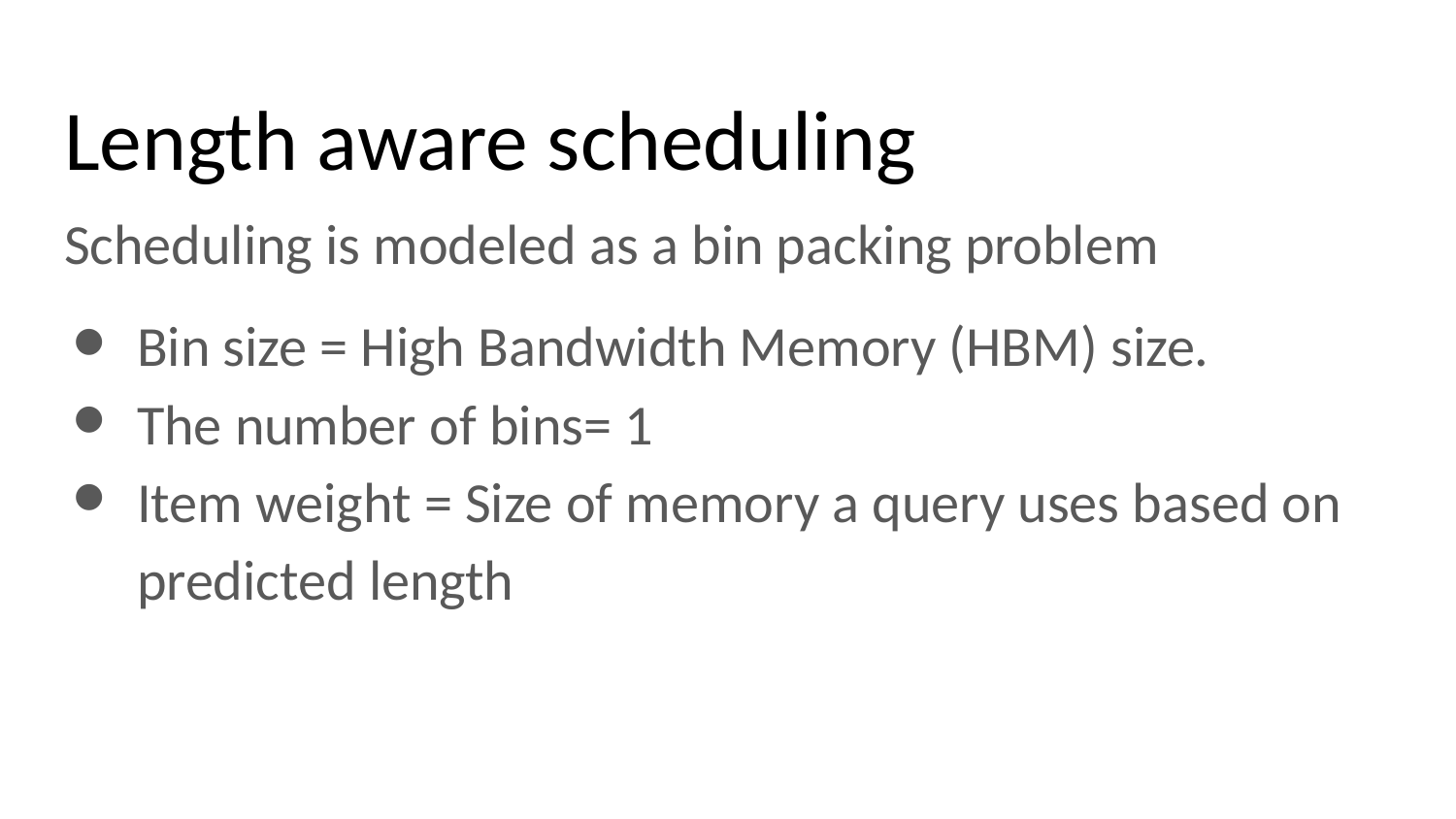

# Length aware scheduling
Scheduling is modeled as a bin packing problem
Bin size = High Bandwidth Memory (HBM) size.
The number of bins= 1
Item weight = Size of memory a query uses based on predicted length